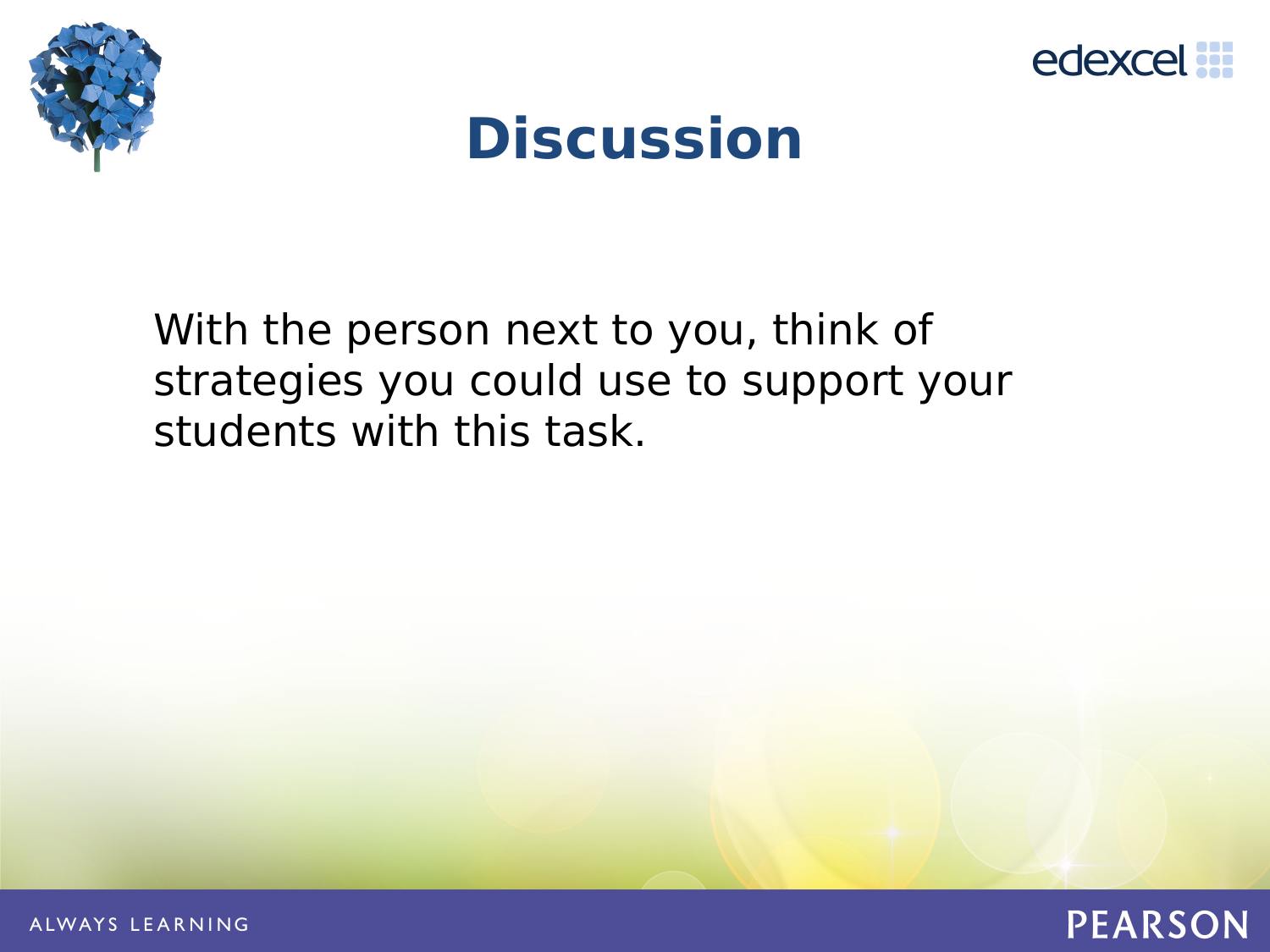

# Discussion
With the person next to you, think of strategies you could use to support your students with this task.